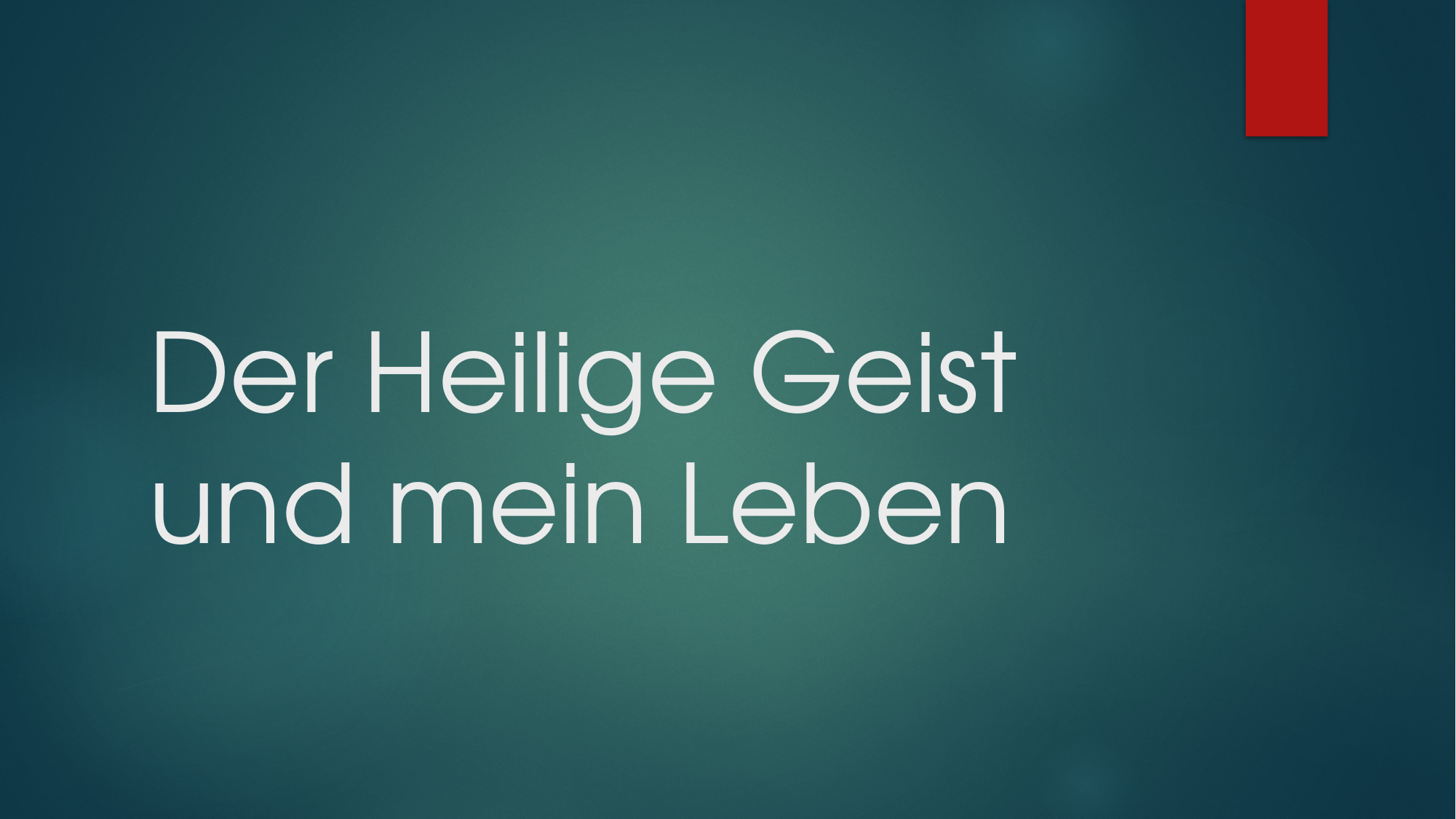

# Der Heilige Geist und mein Leben